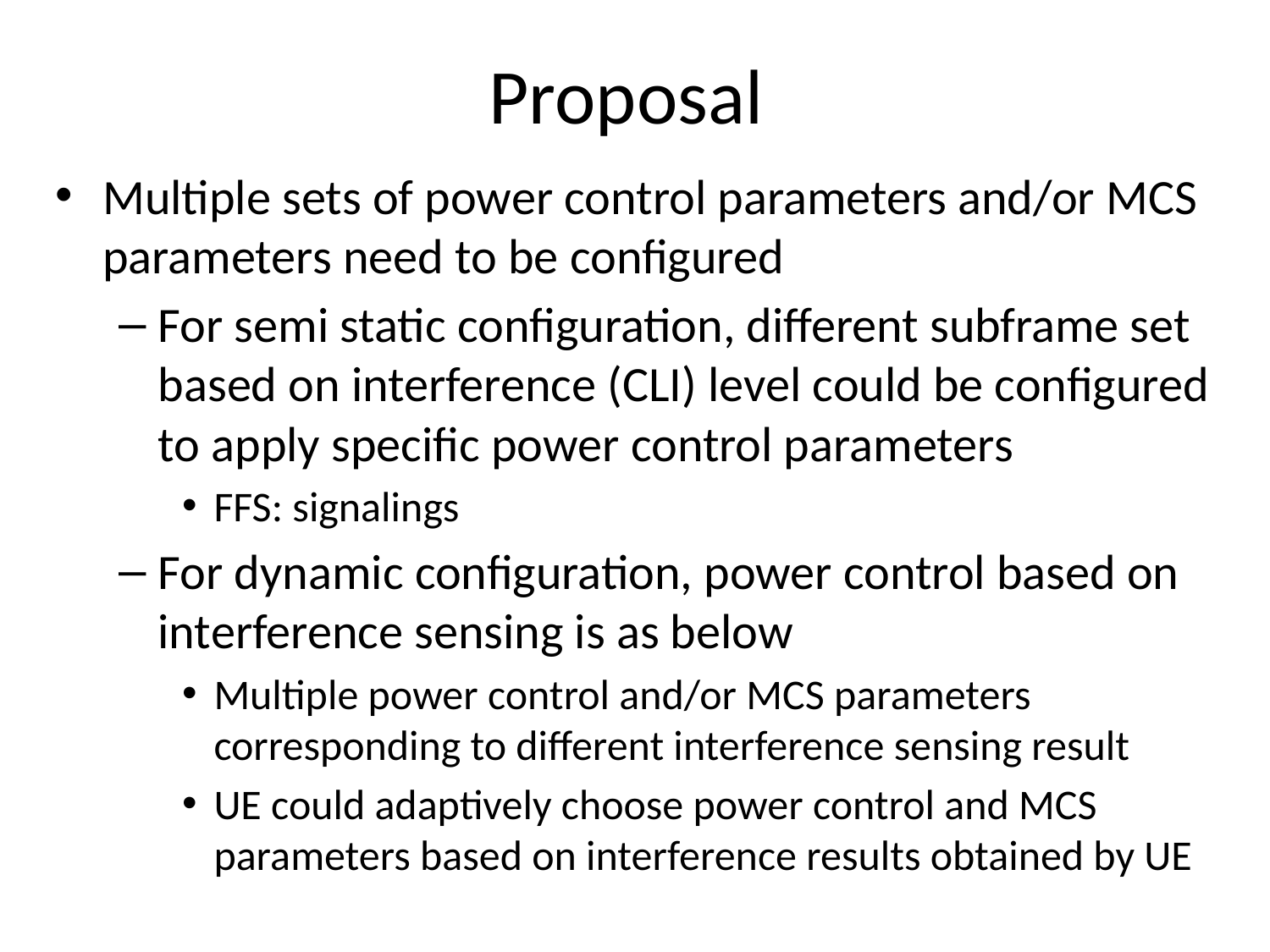

# Proposal
Multiple sets of power control parameters and/or MCS parameters need to be configured
For semi static configuration, different subframe set based on interference (CLI) level could be configured to apply specific power control parameters
FFS: signalings
For dynamic configuration, power control based on interference sensing is as below
Multiple power control and/or MCS parameters corresponding to different interference sensing result
UE could adaptively choose power control and MCS parameters based on interference results obtained by UE